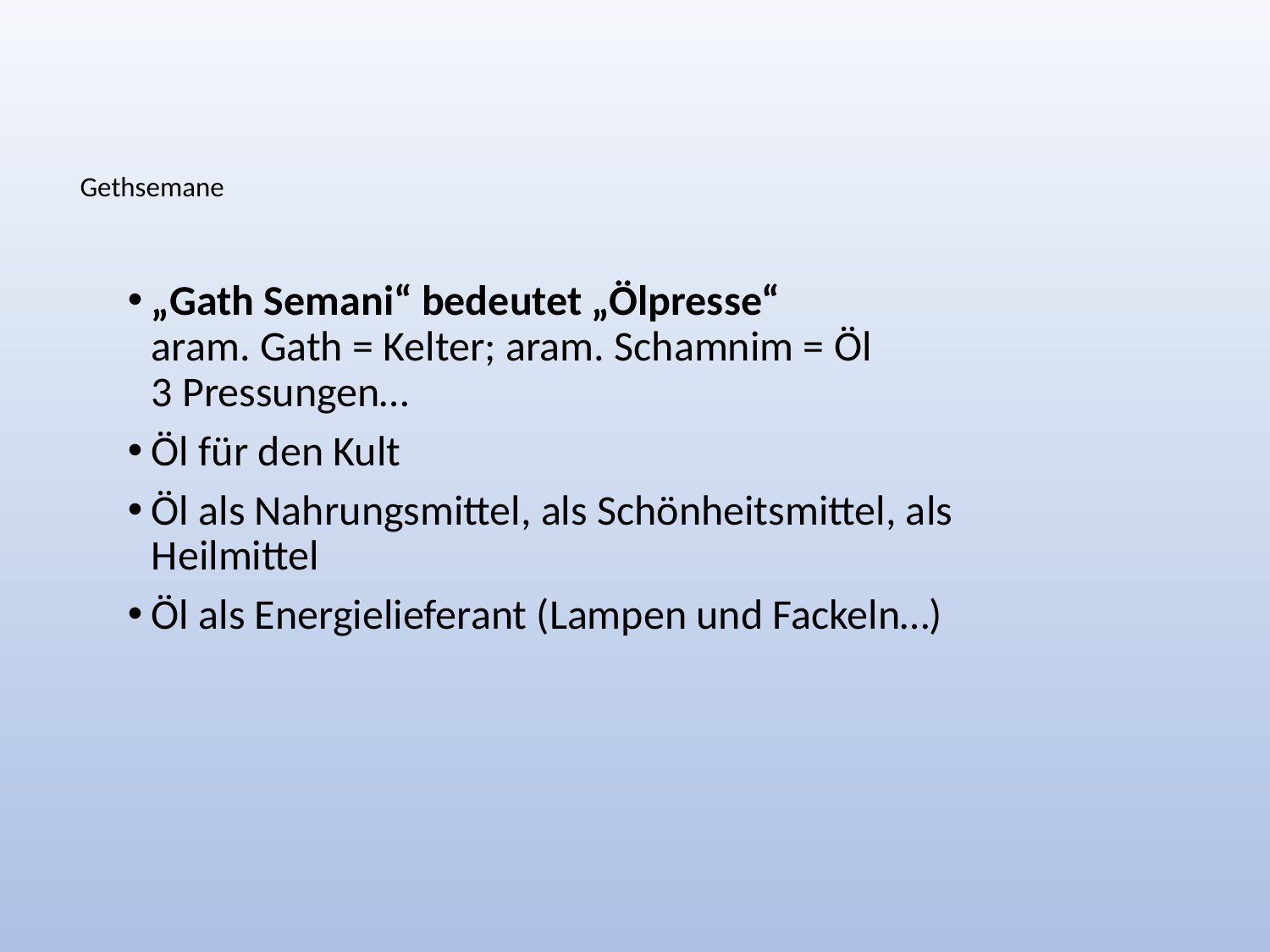

# Gethsemane
„Gath Semani“ bedeutet „Ölpresse“
aram. Gath = Kelter; aram. Schamnim = Öl
3 Pressungen…
Öl für den Kult
Öl als Nahrungsmittel, als Schönheitsmittel, als Heilmittel
Öl als Energielieferant (Lampen und Fackeln…)